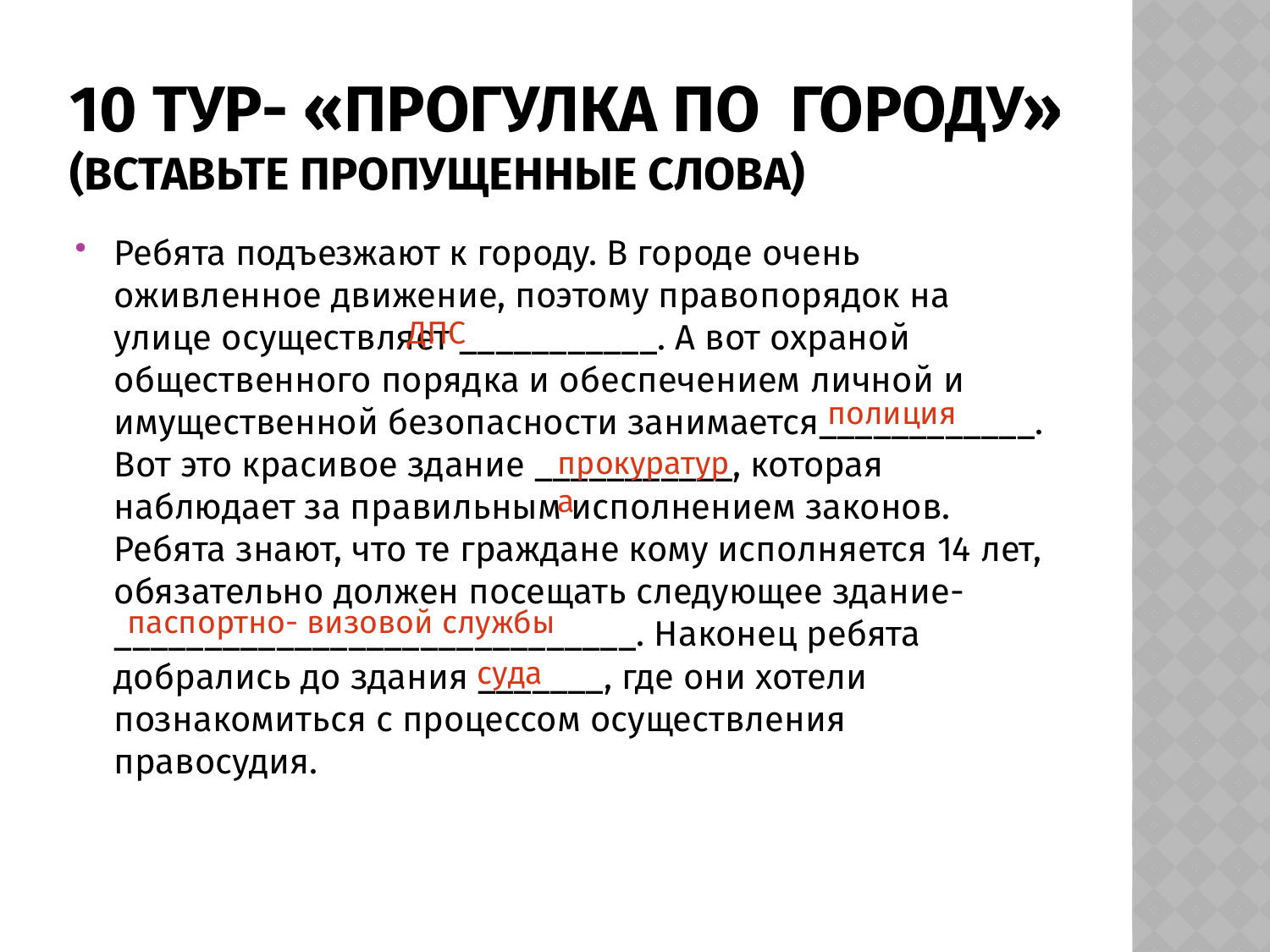

# 10 тур- «Прогулка по  городу» (вставьте пропущенные слова)
Ребята подъезжают к городу. В городе очень оживленное движение, поэтому правопорядок на улице осуществляет ___________. А вот охраной общественного порядка и обеспечением личной и имущественной безопасности занимается____________.  Вот это красивое здание ___________, которая наблюдает за правильным исполнением законов. Ребята знают, что те граждане кому исполняется 14 лет, обязательно должен посещать следующее здание-_____________________________. Наконец ребята добрались до здания _______, где они хотели познакомиться с процессом осуществления правосудия.
ДПС
полиция
прокуратура
паспортно- визовой службы
суда